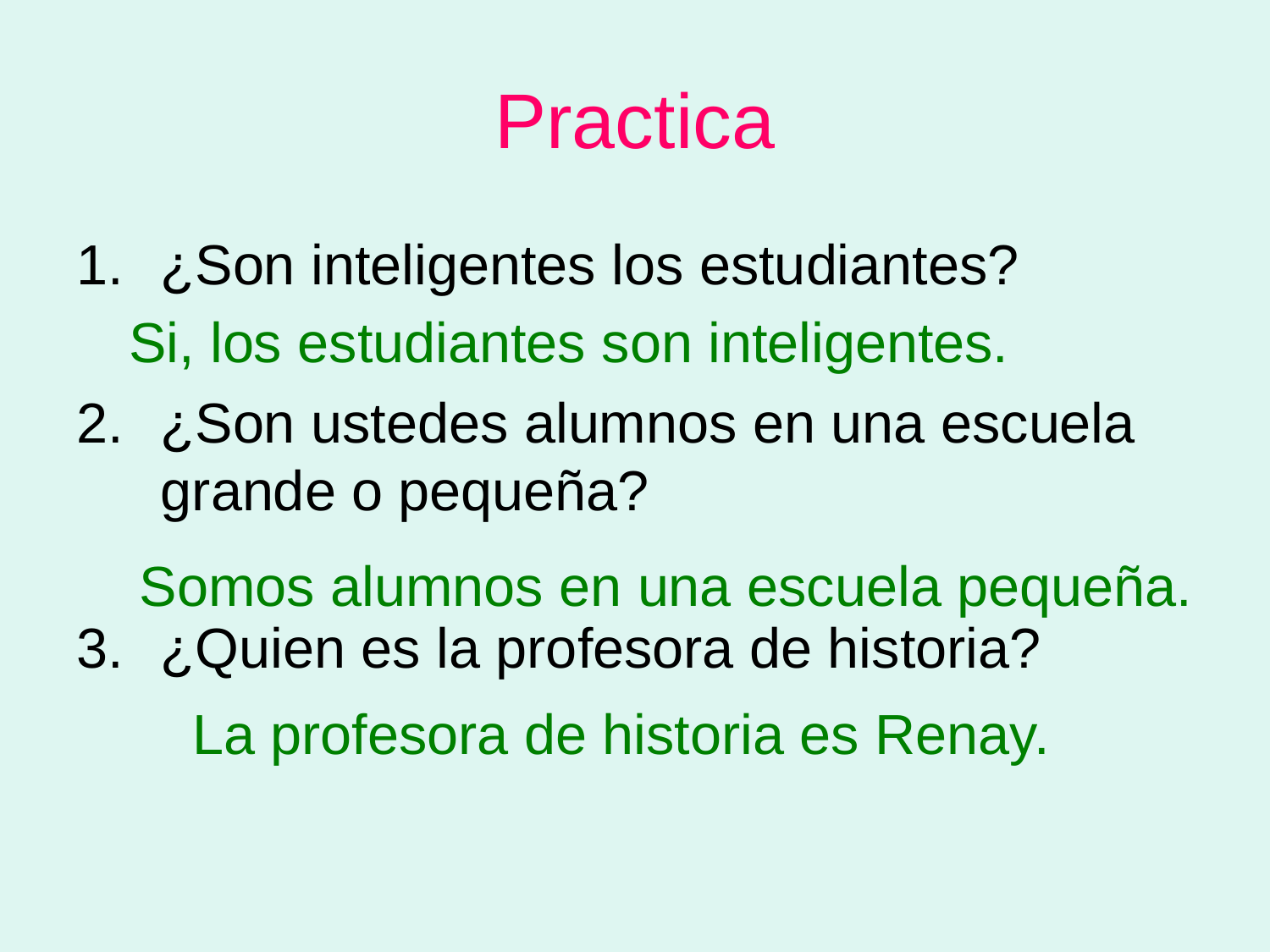

# Practica
¿Son inteligentes los estudiantes?

¿Son ustedes alumnos en una escuela grande o pequeña?

¿Quien es la profesora de historia?

Si, los estudiantes son inteligentes.
Somos alumnos en una escuela pequeña.
La profesora de historia es Renay.